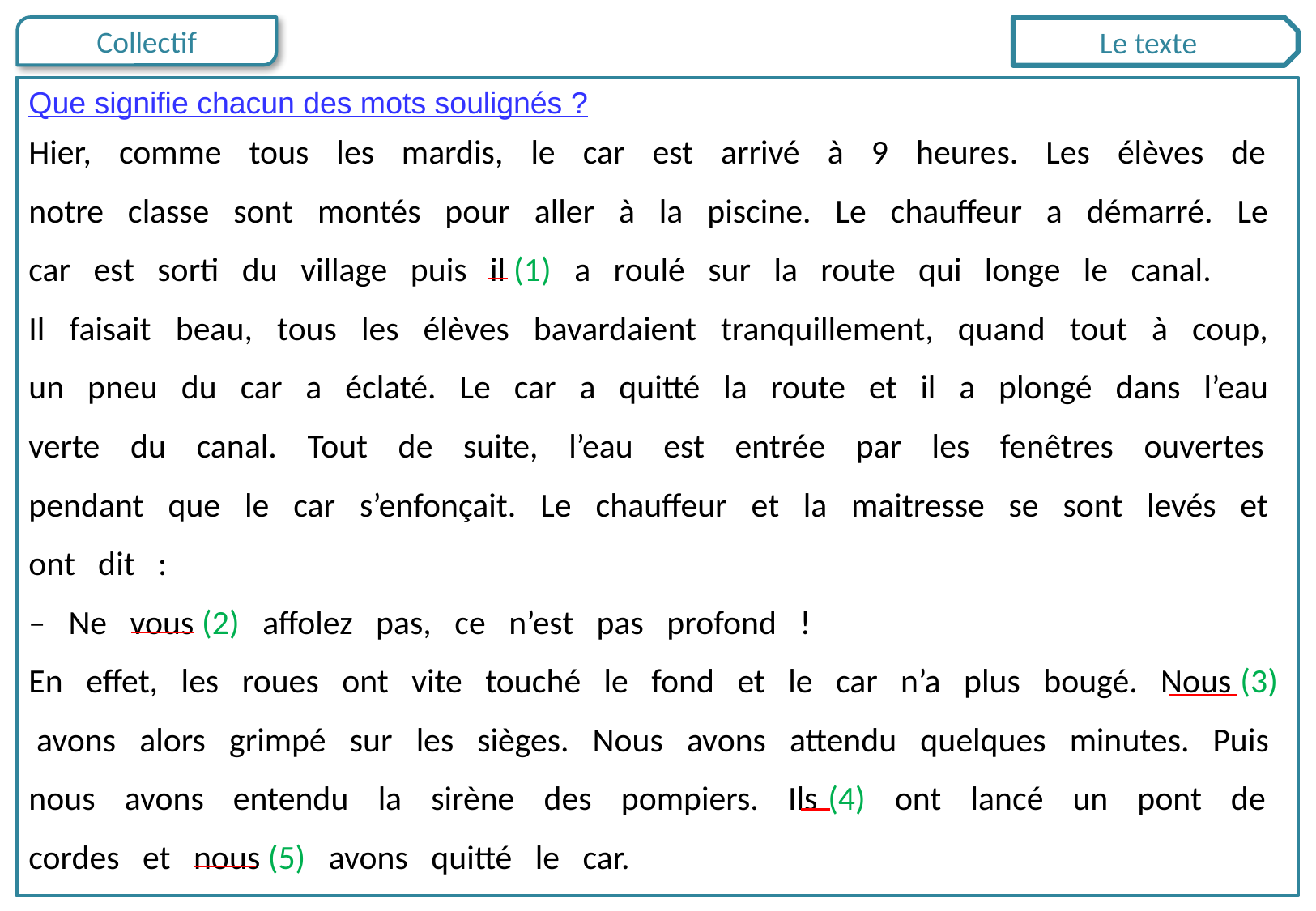

Le texte
Que signifie chacun des mots soulignés ?
Hier,   comme   tous   les   mardis,   le   car   est   arrivé   à   9   heures.   Les   élèves   de   notre   classe   sont   montés   pour   aller   à   la   piscine.   Le   chauffeur   a   démarré.   Le   car   est   sorti   du   village   puis   il (1)   a   roulé   sur   la   route   qui   longe   le   canal.
Il   faisait   beau,   tous   les   élèves   bavardaient   tranquillement,   quand   tout   à   coup,   un   pneu   du   car   a   éclaté.   Le   car   a   quitté   la   route   et   il   a   plongé   dans   l’eau   verte   du   canal.   Tout   de   suite,   l’eau   est   entrée   par   les   fenêtres   ouvertes   pendant   que   le   car   s’enfonçait.   Le   chauffeur   et   la   maitresse   se   sont   levés   et   ont   dit   :
–   Ne   vous (2)   affolez   pas,   ce   n’est   pas   profond   !
En   effet,   les   roues   ont   vite   touché   le   fond   et   le   car   n’a   plus   bougé.   Nous (3)   avons   alors   grimpé   sur   les   sièges.   Nous   avons   attendu   quelques   minutes.   Puis   nous   avons   entendu   la   sirène   des   pompiers.   Ils (4)   ont   lancé   un   pont   de   cordes   et   nous (5)   avons   quitté   le   car.